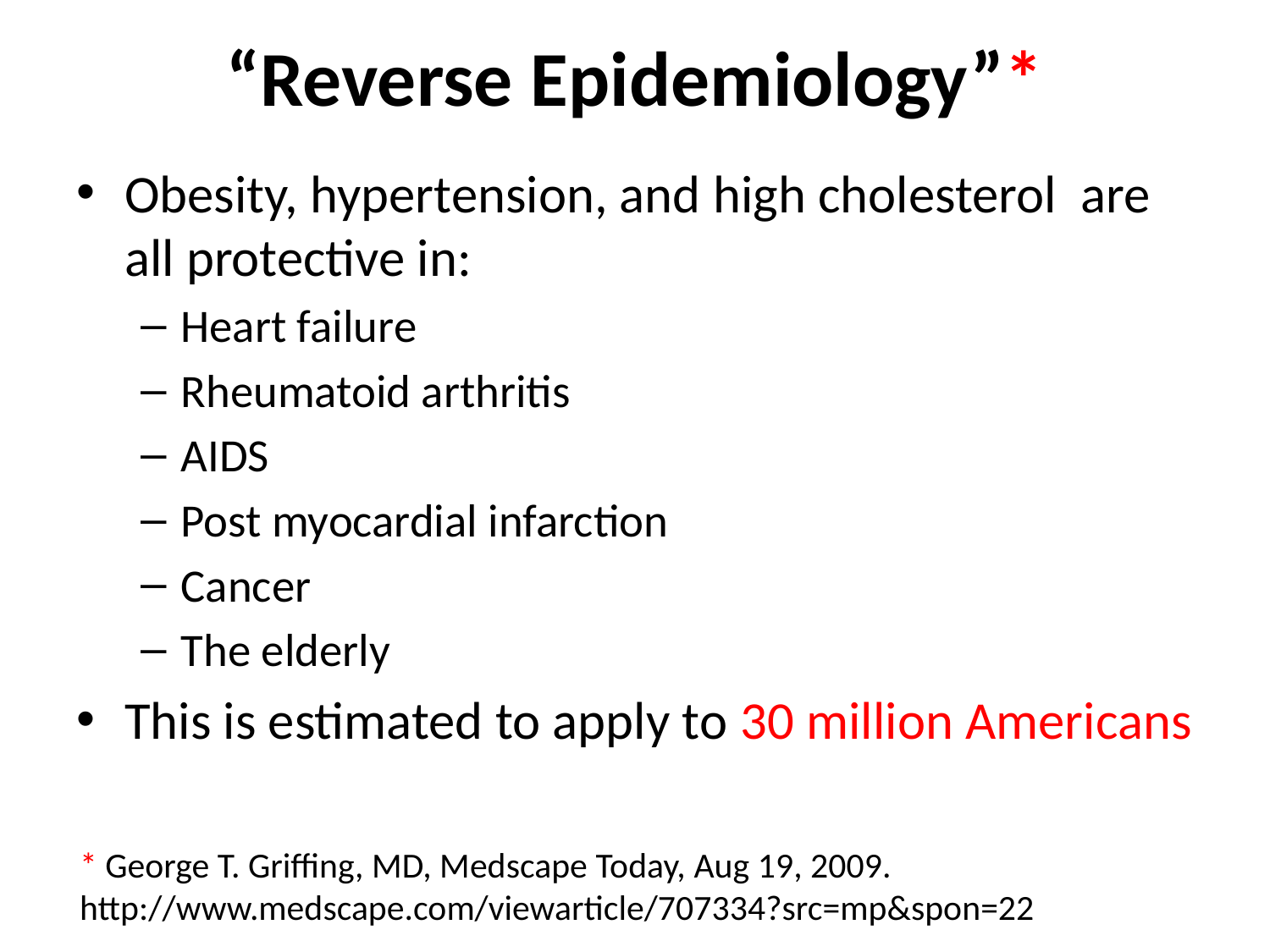

# “Reverse Epidemiology”*
Obesity, hypertension, and high cholesterol  are all protective in:
Heart failure
Rheumatoid arthritis
AIDS
Post myocardial infarction
Cancer
The elderly
This is estimated to apply to 30 million Americans

* George T. Griffing, MD, Medscape Today, Aug 19, 2009.
http://www.medscape.com/viewarticle/707334?src=mp&spon=22